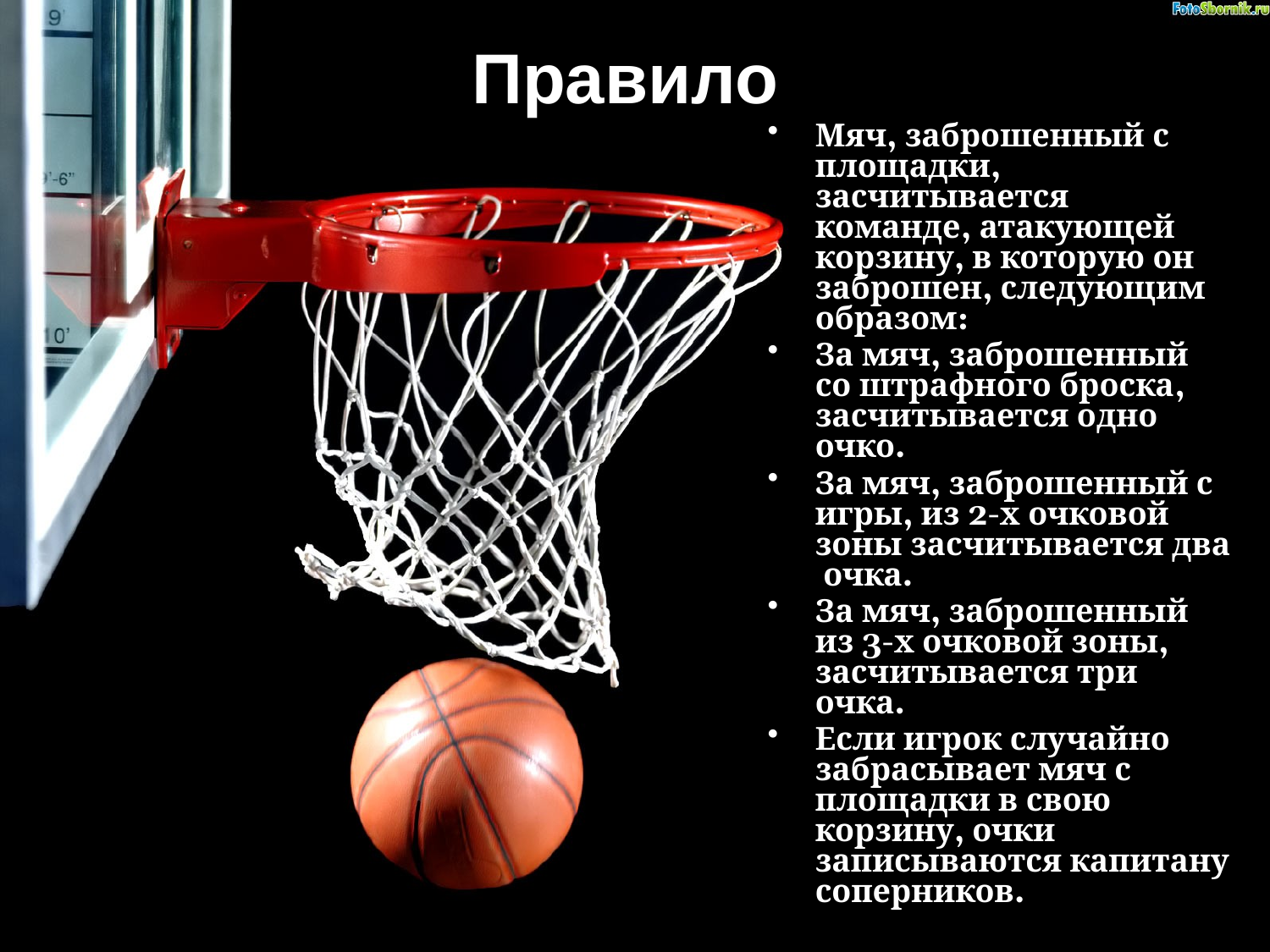

# Правило
Мяч, заброшенный с площадки, засчитывается команде, атакующей корзину, в которую он заброшен, следующим образом:
За мяч, заброшенный со штрафного броска, засчитывается одно очко.
За мяч, заброшенный с игры, из 2-х очковой зоны засчитывается два  очка.
За мяч, заброшенный из 3-х очковой зоны, засчитывается три  очка.
Если игрок случайно забрасывает мяч с площадки в свою корзину, очки записываются капитану соперников.